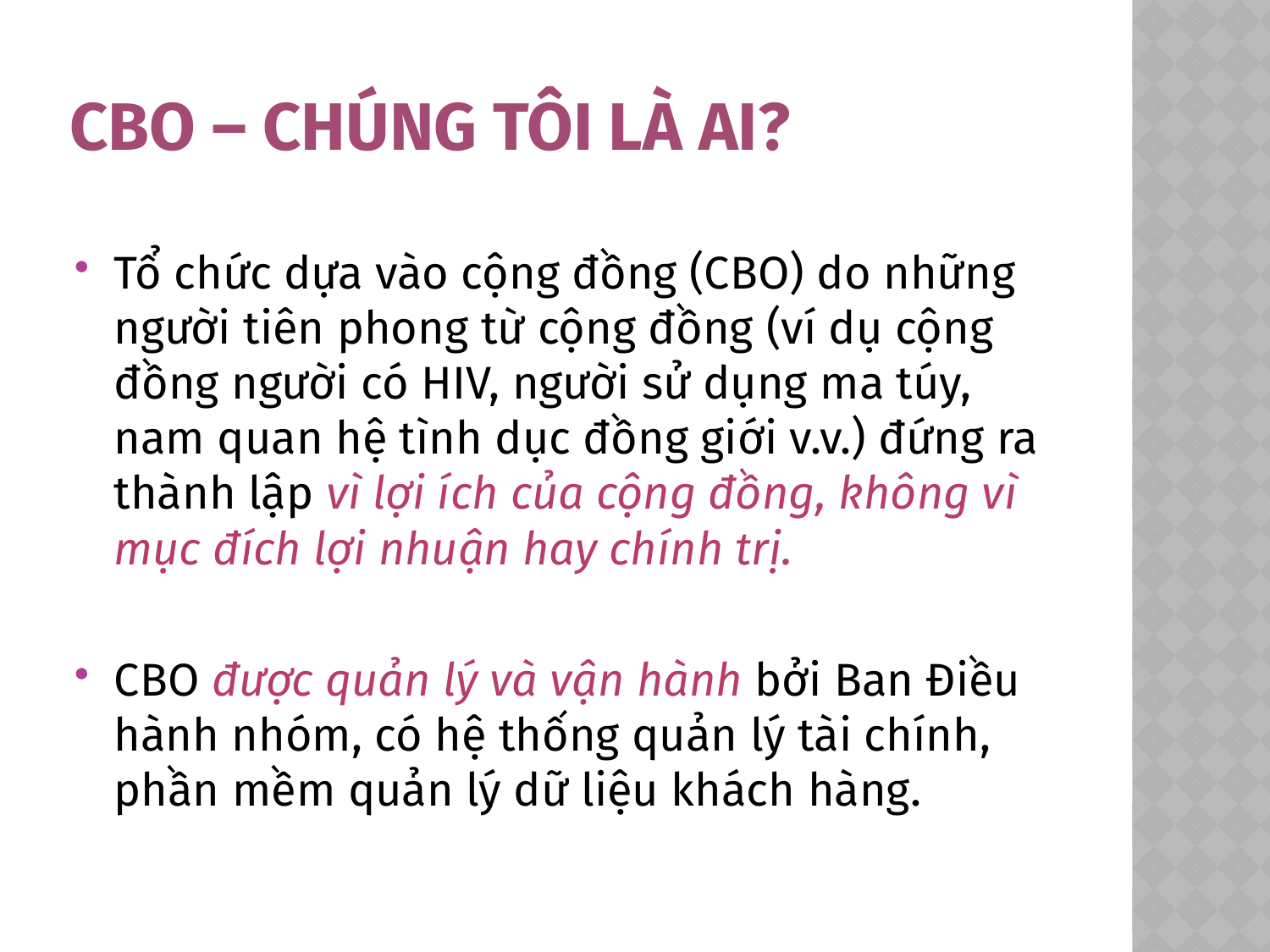

# CBO – CHÚNG TÔI LÀ AI?
Tổ chức dựa vào cộng đồng (CBO) do những  người tiên phong từ cộng đồng (ví dụ cộng đồng người có HIV, người sử dụng ma túy, nam quan hệ tình dục đồng giới v.v.) đứng ra thành lập vì lợi ích của cộng đồng, không vì mục đích lợi nhuận hay chính trị.

CBO được quản lý và vận hành bởi Ban Điều hành nhóm, có hệ thống quản lý tài chính, phần mềm quản lý dữ liệu khách hàng.